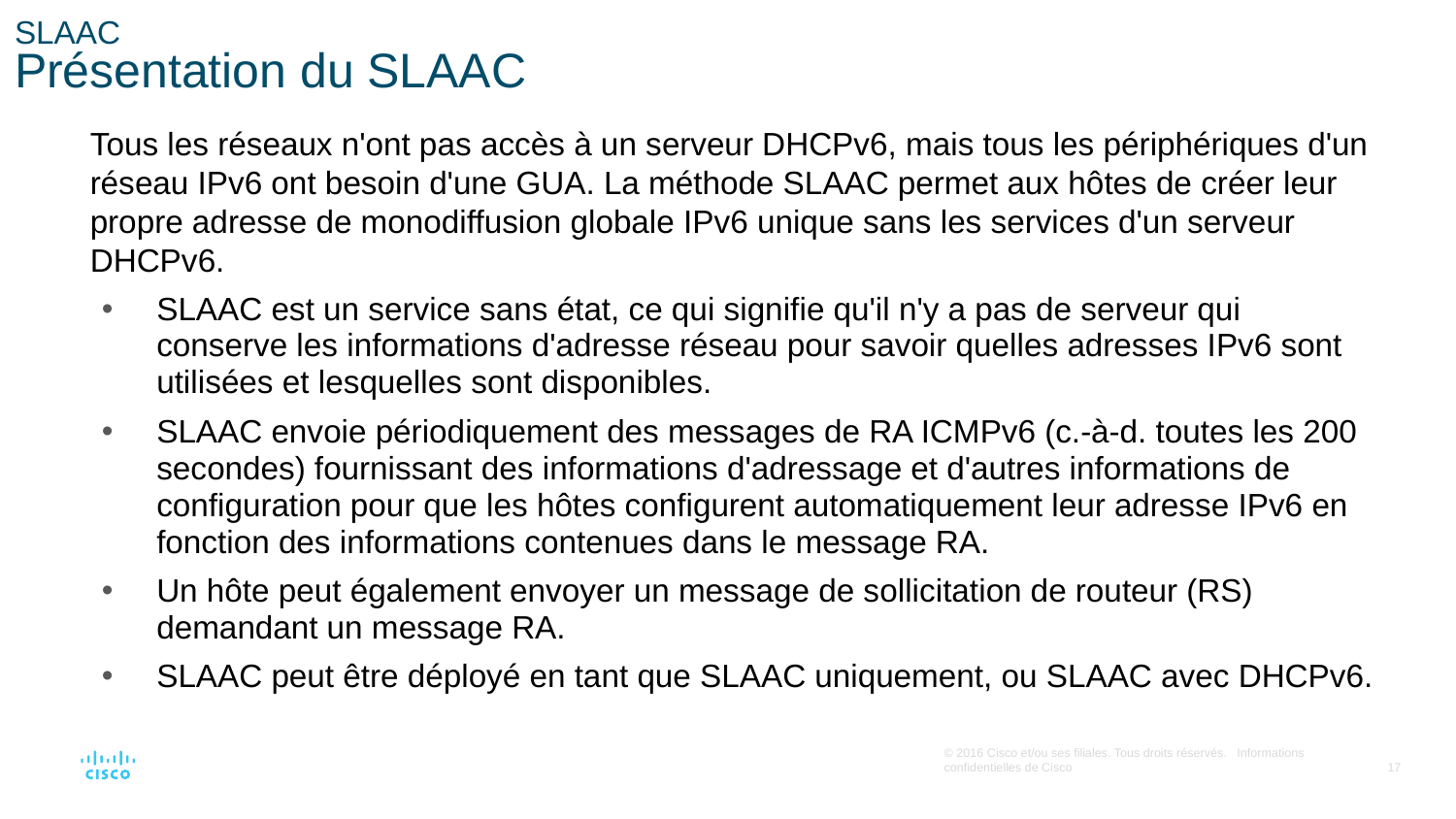

# SLAAC Présentation du SLAAC
Tous les réseaux n'ont pas accès à un serveur DHCPv6, mais tous les périphériques d'un réseau IPv6 ont besoin d'une GUA. La méthode SLAAC permet aux hôtes de créer leur propre adresse de monodiffusion globale IPv6 unique sans les services d'un serveur DHCPv6.
SLAAC est un service sans état, ce qui signifie qu'il n'y a pas de serveur qui conserve les informations d'adresse réseau pour savoir quelles adresses IPv6 sont utilisées et lesquelles sont disponibles.
SLAAC envoie périodiquement des messages de RA ICMPv6 (c.-à-d. toutes les 200 secondes) fournissant des informations d'adressage et d'autres informations de configuration pour que les hôtes configurent automatiquement leur adresse IPv6 en fonction des informations contenues dans le message RA.
Un hôte peut également envoyer un message de sollicitation de routeur (RS) demandant un message RA.
SLAAC peut être déployé en tant que SLAAC uniquement, ou SLAAC avec DHCPv6.